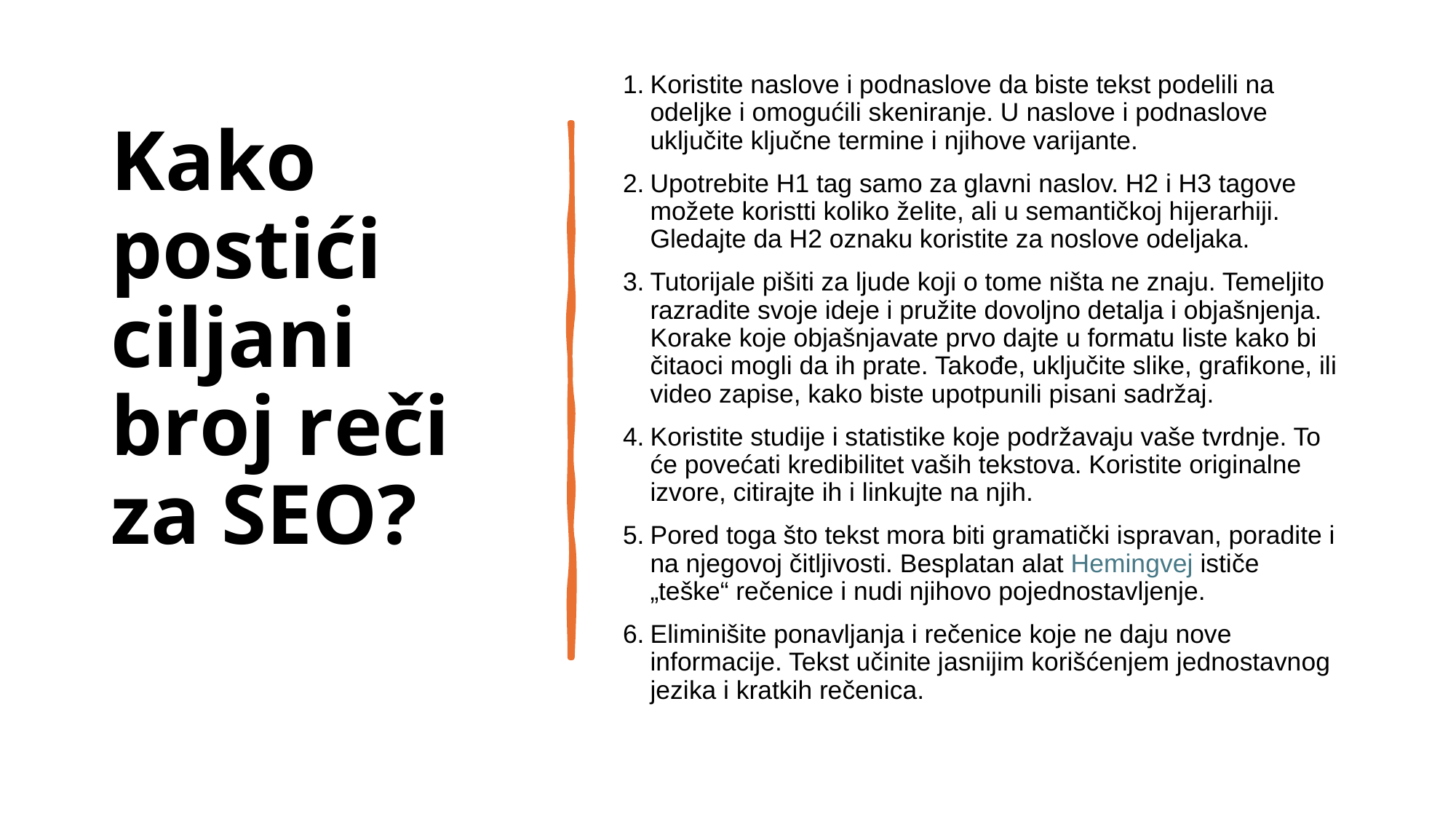

# Kako postići ciljani broj reči za SEO?
Koristite naslove i podnaslove da biste tekst podelili na odeljke i omogućili skeniranje. U naslove i podnaslove uključite ključne termine i njihove varijante.
Upotrebite H1 tag samo za glavni naslov. H2 i H3 tagove možete koristti koliko želite, ali u semantičkoj hijerarhiji. Gledajte da H2 oznaku koristite za noslove odeljaka.
Tutorijale pišiti za ljude koji o tome ništa ne znaju. Temeljito razradite svoje ideje i pružite dovoljno detalja i objašnjenja. Korake koje objašnjavate prvo dajte u formatu liste kako bi čitaoci mogli da ih prate. Takođe, uključite slike, grafikone, ili video zapise, kako biste upotpunili pisani sadržaj.
Koristite studije i statistike koje podržavaju vaše tvrdnje. To će povećati kredibilitet vaših tekstova. Koristite originalne izvore, citirajte ih i linkujte na njih.
Pored toga što tekst mora biti gramatički ispravan, poradite i na njegovoj čitljivosti. Besplatan alat Hemingvej ističe „teške“ rečenice i nudi njihovo pojednostavljenje.
Eliminišite ponavljanja i rečenice koje ne daju nove informacije. Tekst učinite jasnijim korišćenjem jednostavnog jezika i kratkih rečenica.